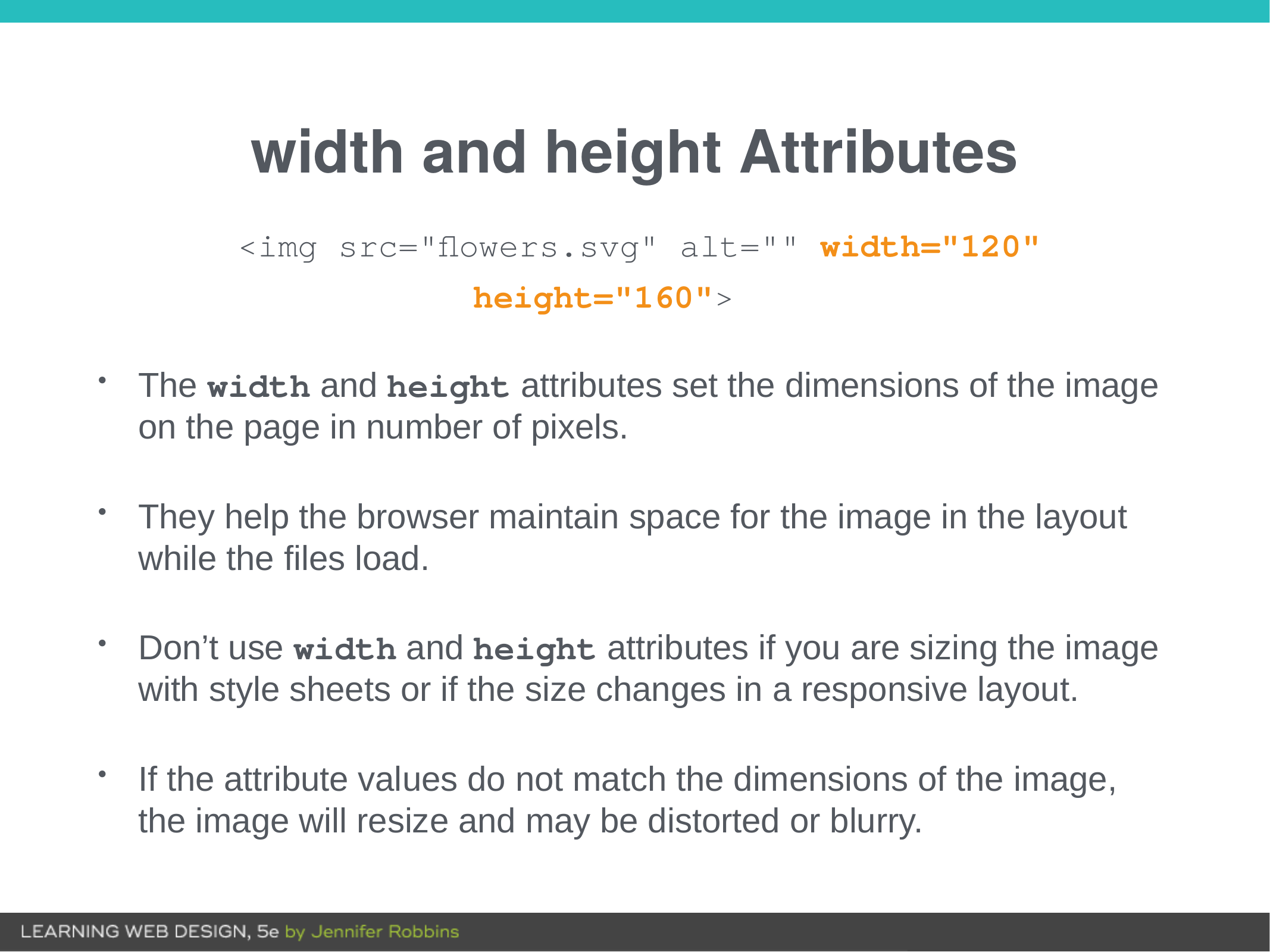

# width and height Attributes
<img src="flowers.svg" alt="" width="120" height="160">
The width and height attributes set the dimensions of the image on the page in number of pixels.
They help the browser maintain space for the image in the layout while the files load.
Don’t use width and height attributes if you are sizing the image with style sheets or if the size changes in a responsive layout.
If the attribute values do not match the dimensions of the image, the image will resize and may be distorted or blurry.